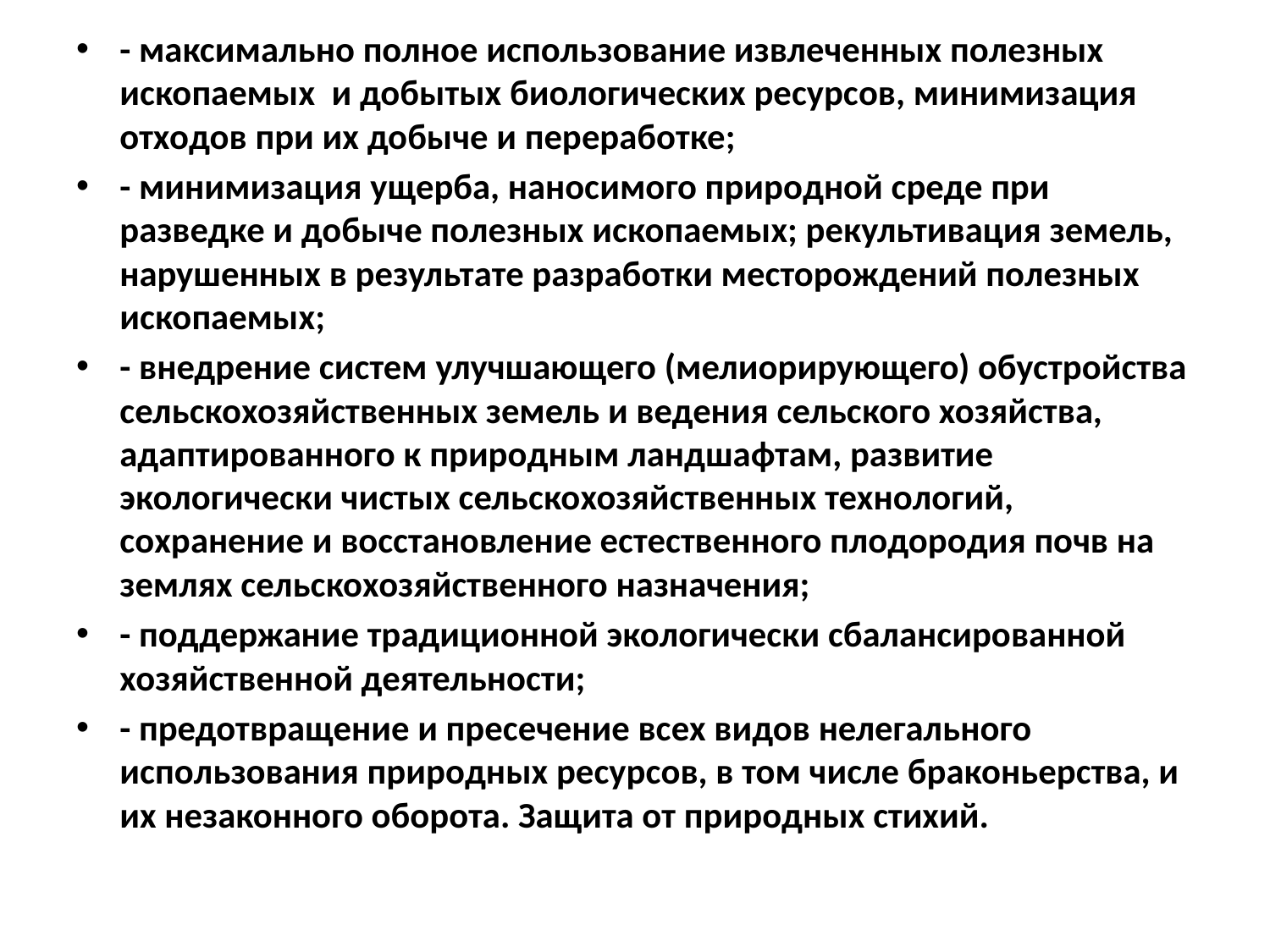

- максимально полное использование извлеченных полезных ископаемых  и добытых биологических ресурсов, минимизация отходов при их добыче и переработке;
- минимизация ущерба, наносимого природной среде при разведке и добыче полезных ископаемых; рекультивация земель, нарушенных в результате разработки месторождений полезных ископаемых;
- внедрение систем улучшающего (мелиорирующего) обустройства сельскохозяйственных земель и ведения сельского хозяйства, адаптированного к природным ландшафтам, развитие экологически чистых сельскохозяйственных технологий, сохранение и восстановление естественного плодородия почв на землях сельскохозяйственного назначения;
- поддержание традиционной экологически сбалансированной хозяйственной деятельности;
- предотвращение и пресечение всех видов нелегального использования природных ресурсов, в том числе браконьерства, и их незаконного оборота. Защита от природных стихий.